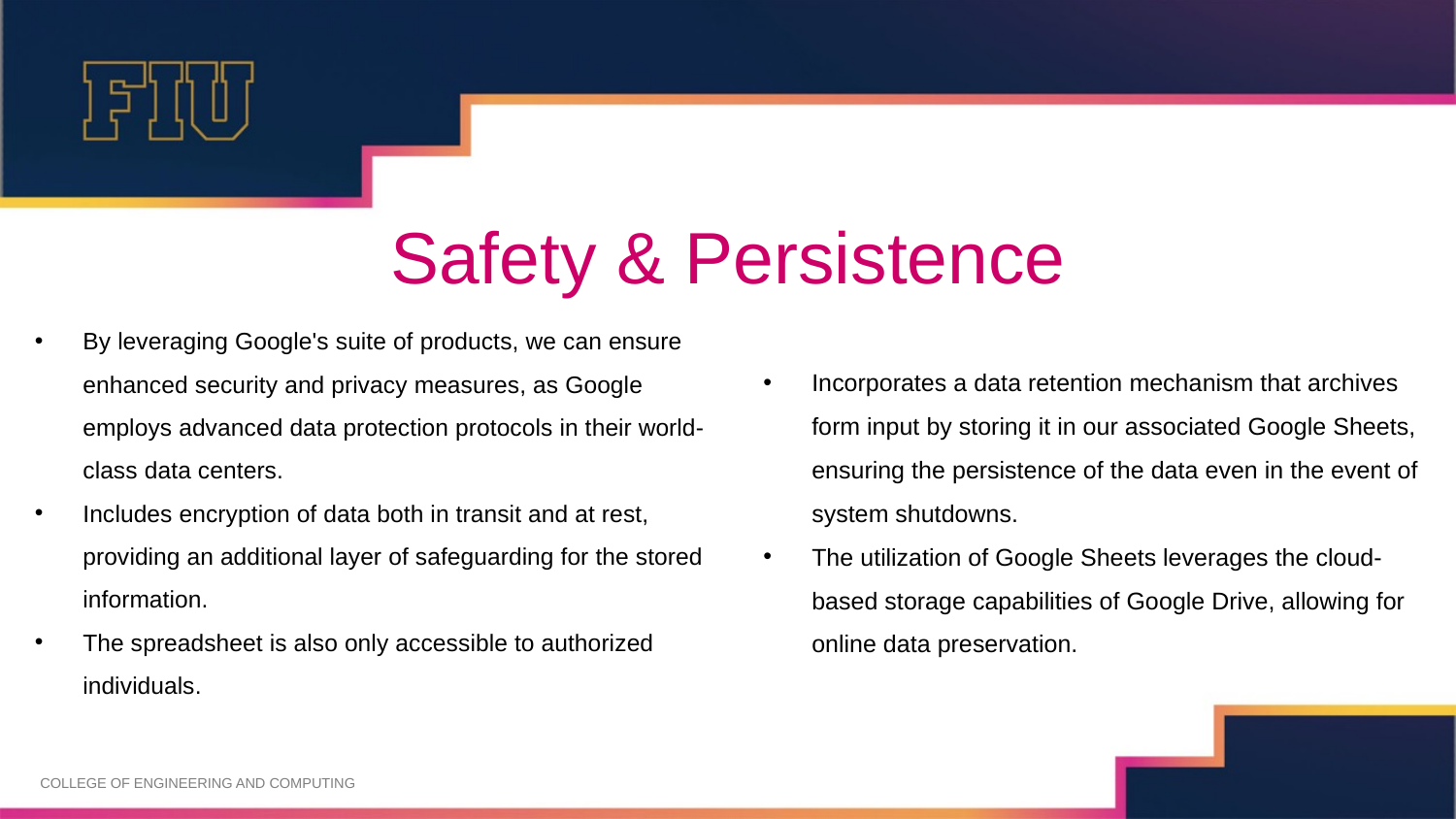

# Safety & Persistence
By leveraging Google's suite of products, we can ensure enhanced security and privacy measures, as Google employs advanced data protection protocols in their world-class data centers.
Includes encryption of data both in transit and at rest, providing an additional layer of safeguarding for the stored information.
The spreadsheet is also only accessible to authorized individuals.
Incorporates a data retention mechanism that archives form input by storing it in our associated Google Sheets, ensuring the persistence of the data even in the event of system shutdowns.
The utilization of Google Sheets leverages the cloud-based storage capabilities of Google Drive, allowing for online data preservation.